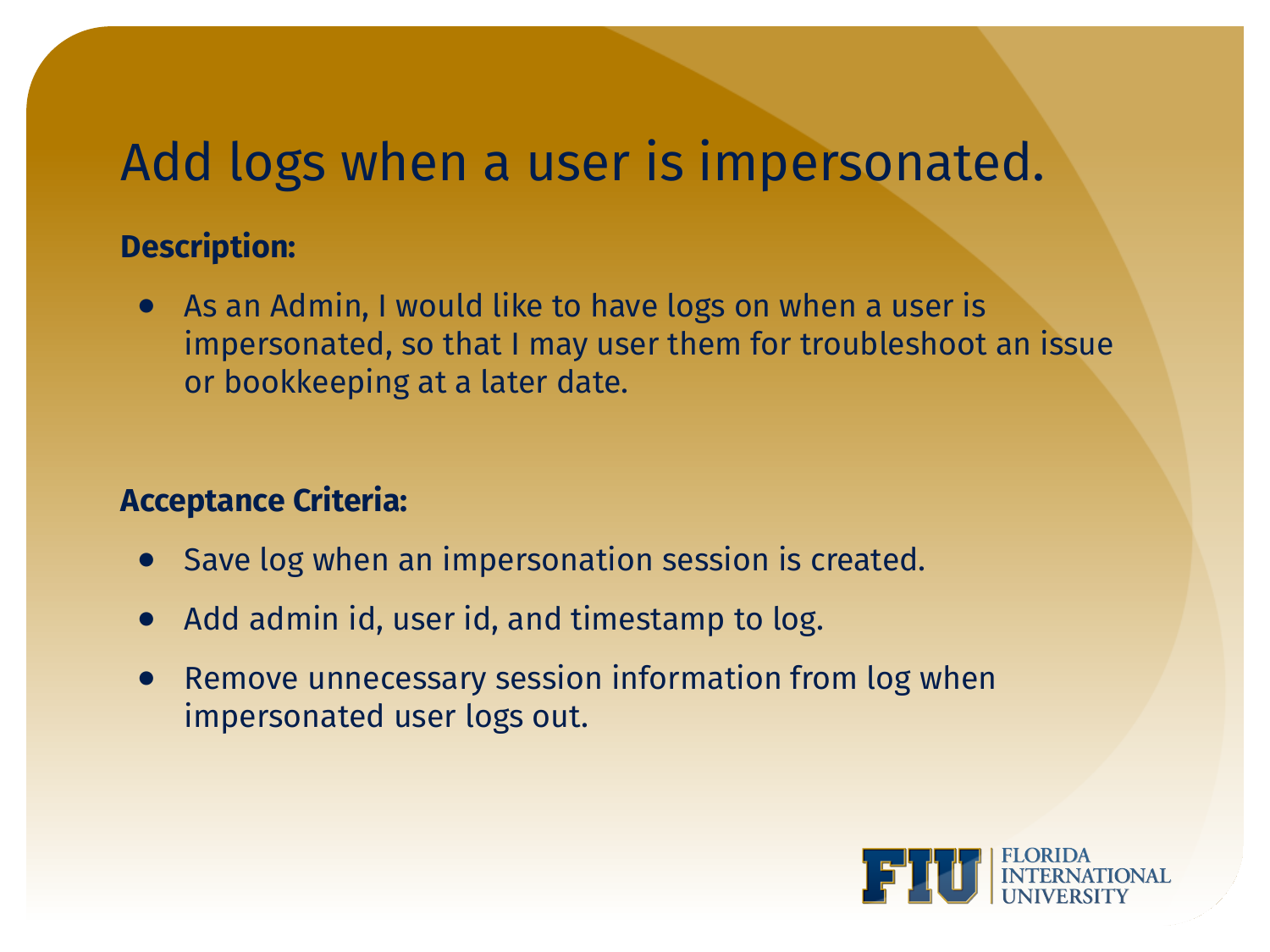

# Add logs when a user is impersonated.
Description:
As an Admin, I would like to have logs on when a user is impersonated, so that I may user them for troubleshoot an issue or bookkeeping at a later date.

Acceptance Criteria:
Save log when an impersonation session is created.
Add admin id, user id, and timestamp to log.
Remove unnecessary session information from log when impersonated user logs out.